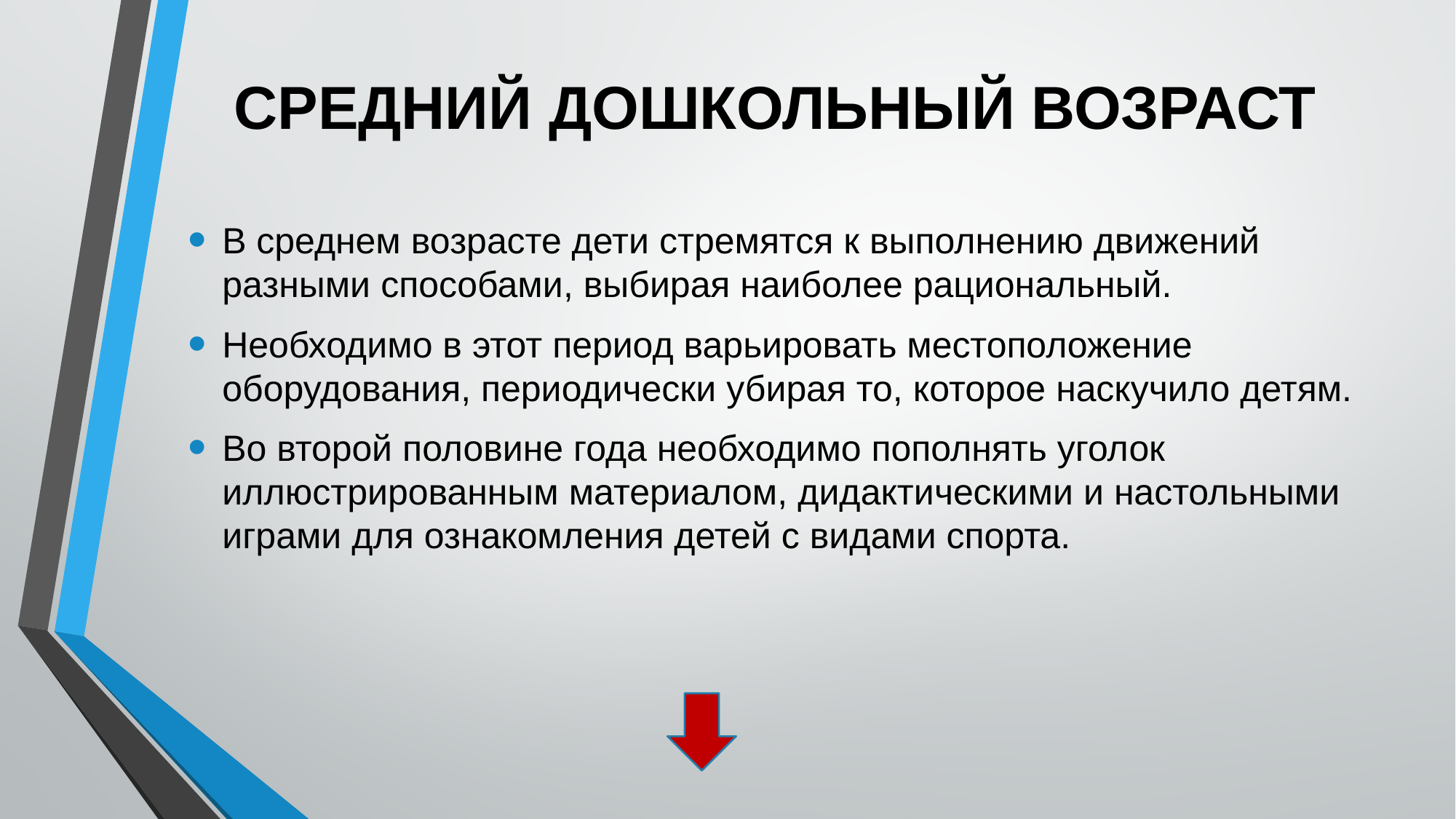

# СРЕДНИЙ ДОШКОЛЬНЫЙ ВОЗРАСТ
В среднем возрасте дети стремятся к выполнению движений разными способами, выбирая наиболее рациональный.
Необходимо в этот период варьировать местоположение оборудования, периодически убирая то, которое наскучило детям.
Во второй половине года необходимо пополнять уголок иллюстрированным материалом, дидактическими и настольными играми для ознакомления детей с видами спорта.